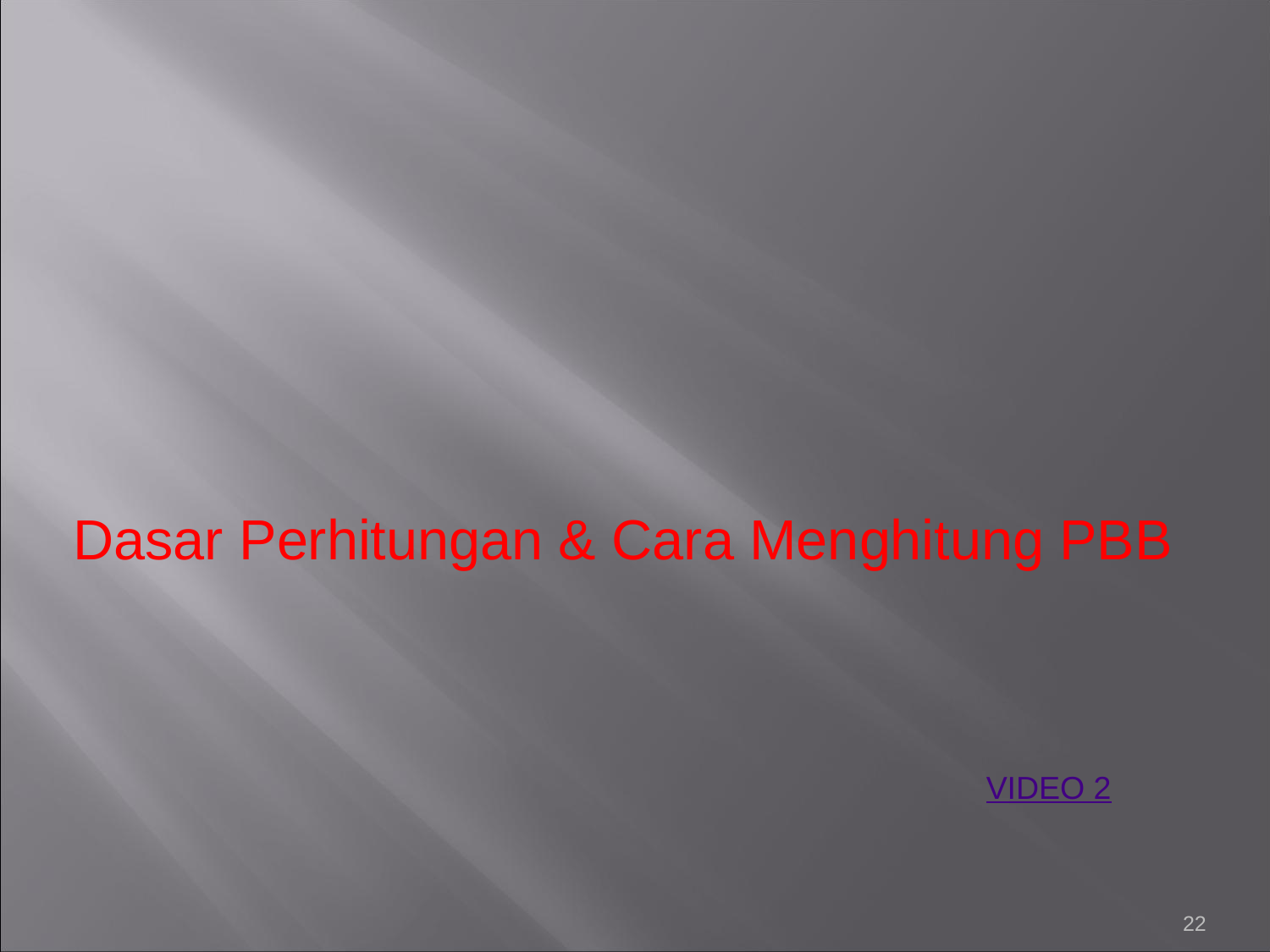

Dasar Perhitungan & Cara Menghitung PBB
VIDEO 2
22